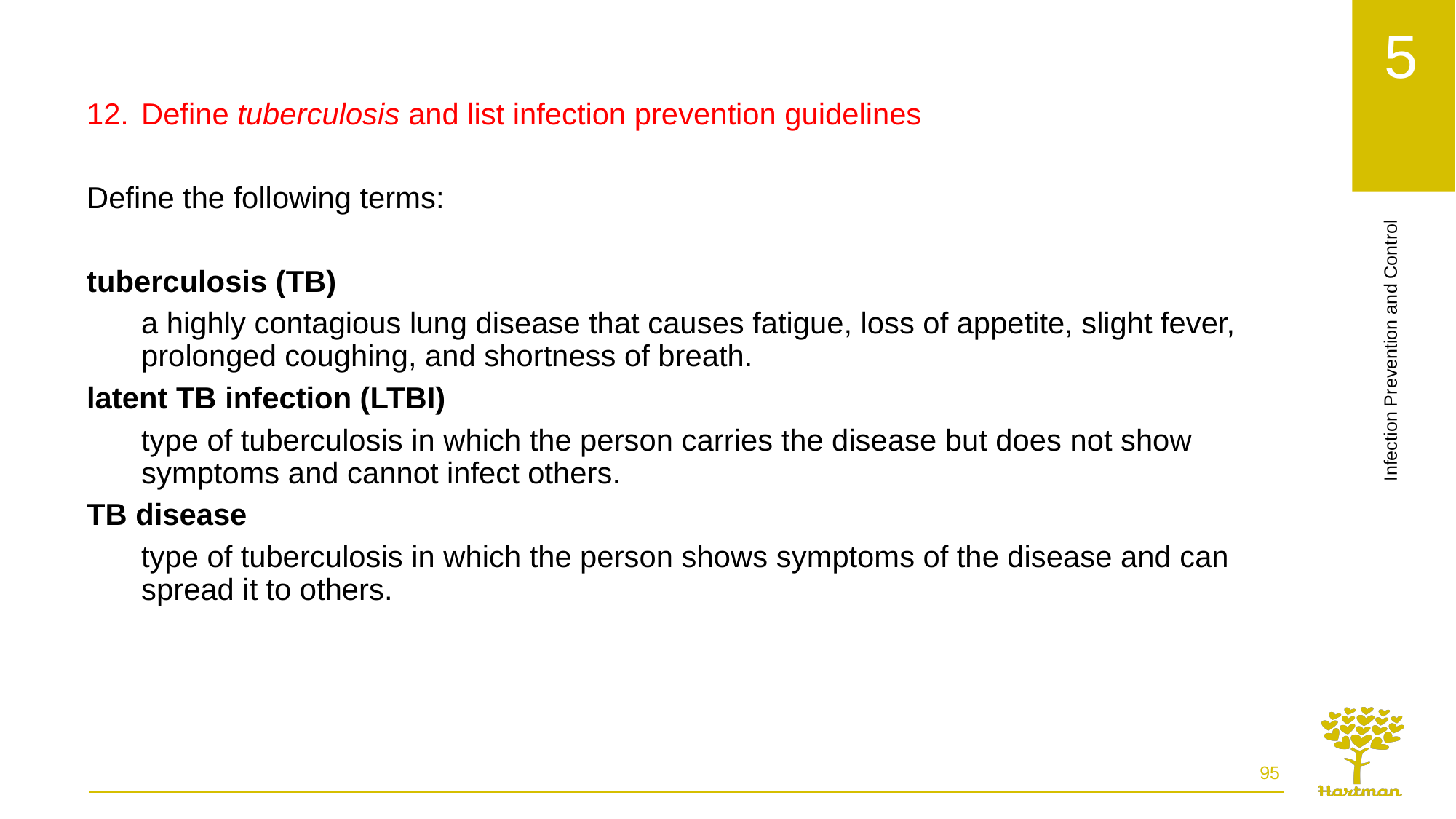

Define tuberculosis and list infection prevention guidelines

Define the following terms:

tuberculosis (TB)
a highly contagious lung disease that causes fatigue, loss of appetite, slight fever, prolonged coughing, and shortness of breath.
latent TB infection (LTBI)
type of tuberculosis in which the person carries the disease but does not show symptoms and cannot infect others.
TB disease
type of tuberculosis in which the person shows symptoms of the disease and can spread it to others.

95